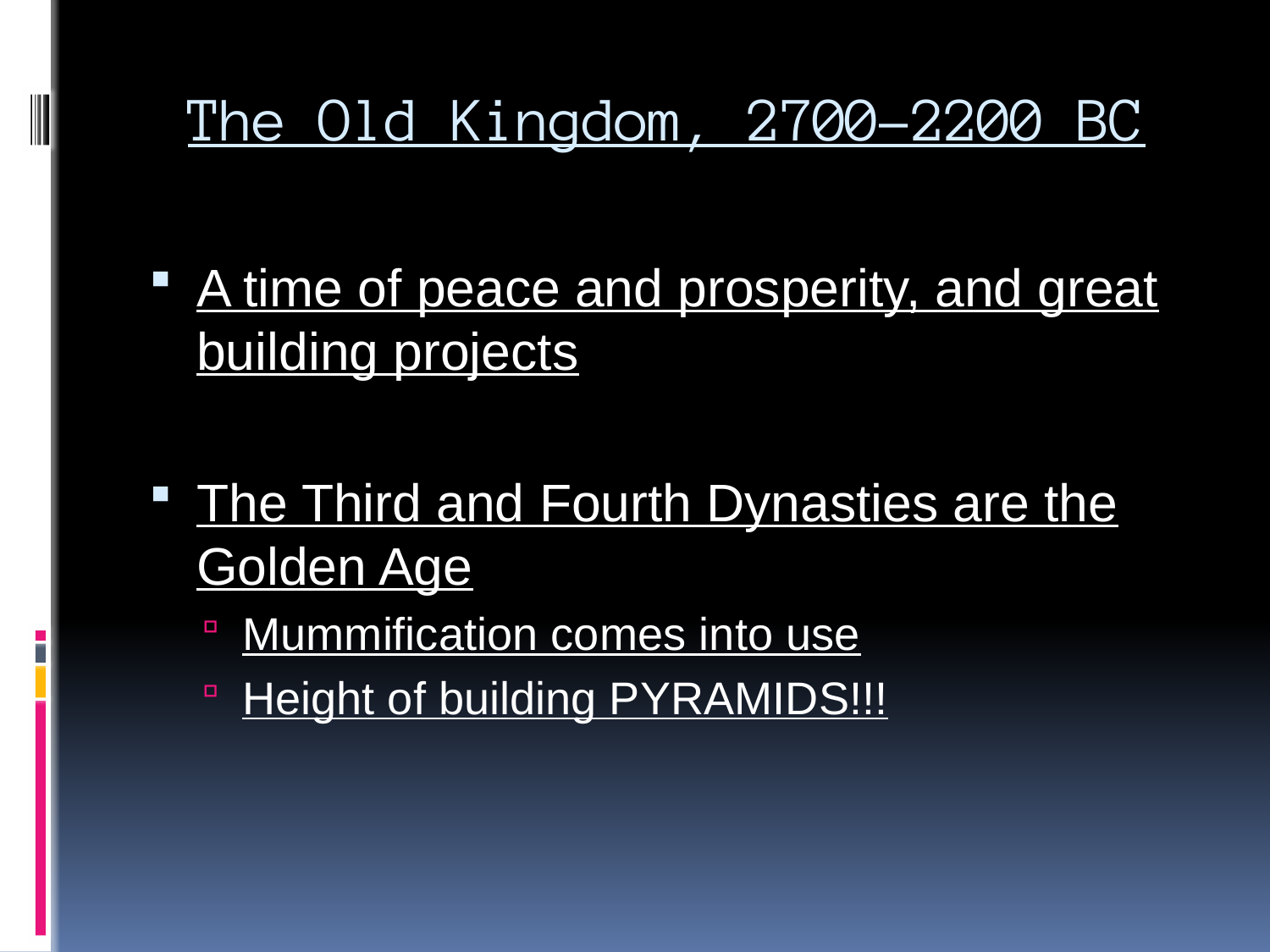

# The Old Kingdom, 2700-2200 BC
A time of peace and prosperity, and great building projects

The Third and Fourth Dynasties are the Golden Age
Mummification comes into use
Height of building PYRAMIDS!!!